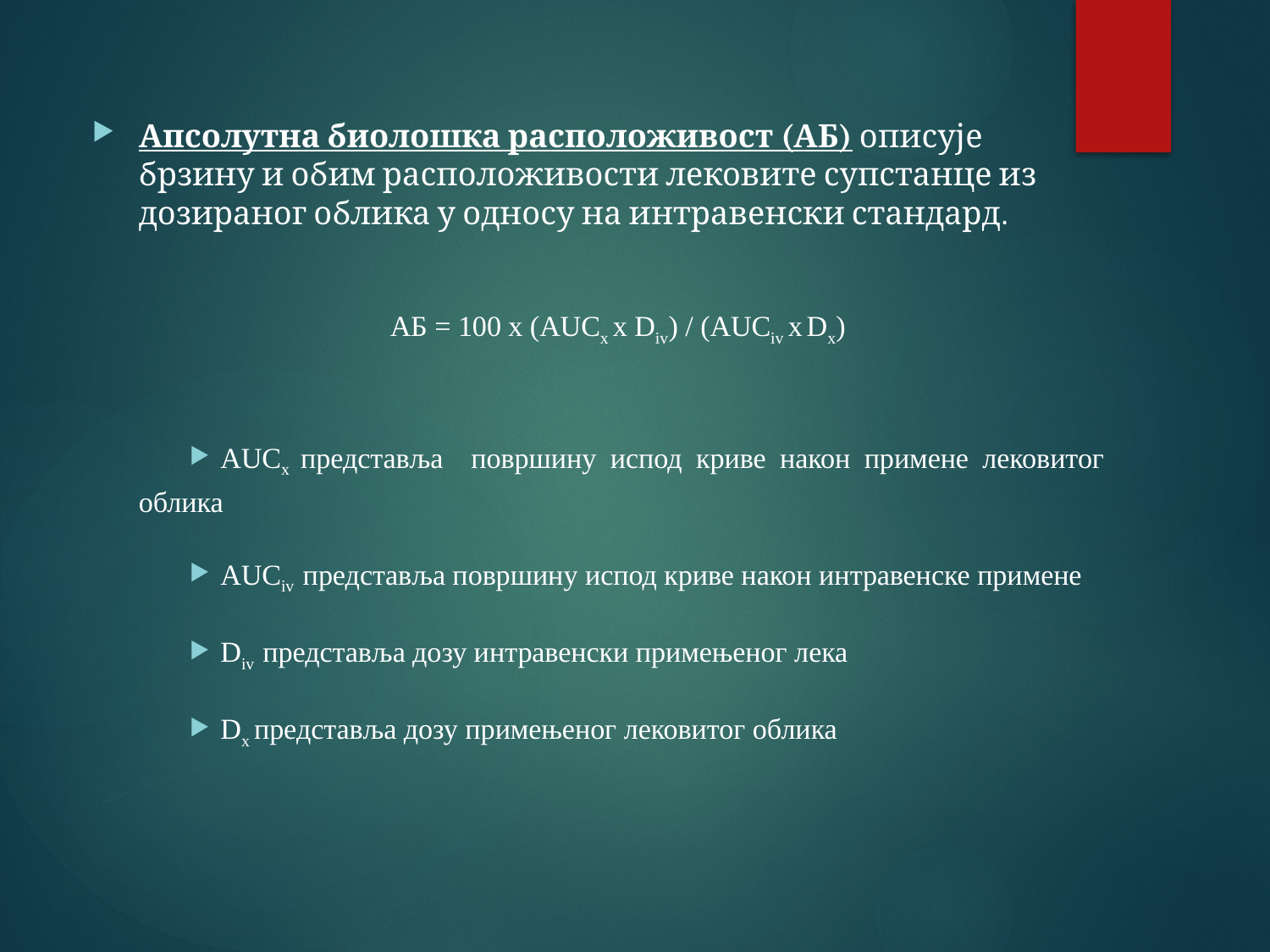

Апсолутна биолошка расположивост (АБ) описује брзину и обим расположивости лековите супстанце из дозираног облика у односу на интравенски стандард.

АБ = 100 x (AUCx x Div) / (AUCiv x Dx)

AUCx представља  површину испод криве након примене лековитог облика
AUCiv  представља површину испод криве након интравенске примене
Div  представља дозу интравенски примењеног лека
Dx представља дозу примењеног лековитог облика